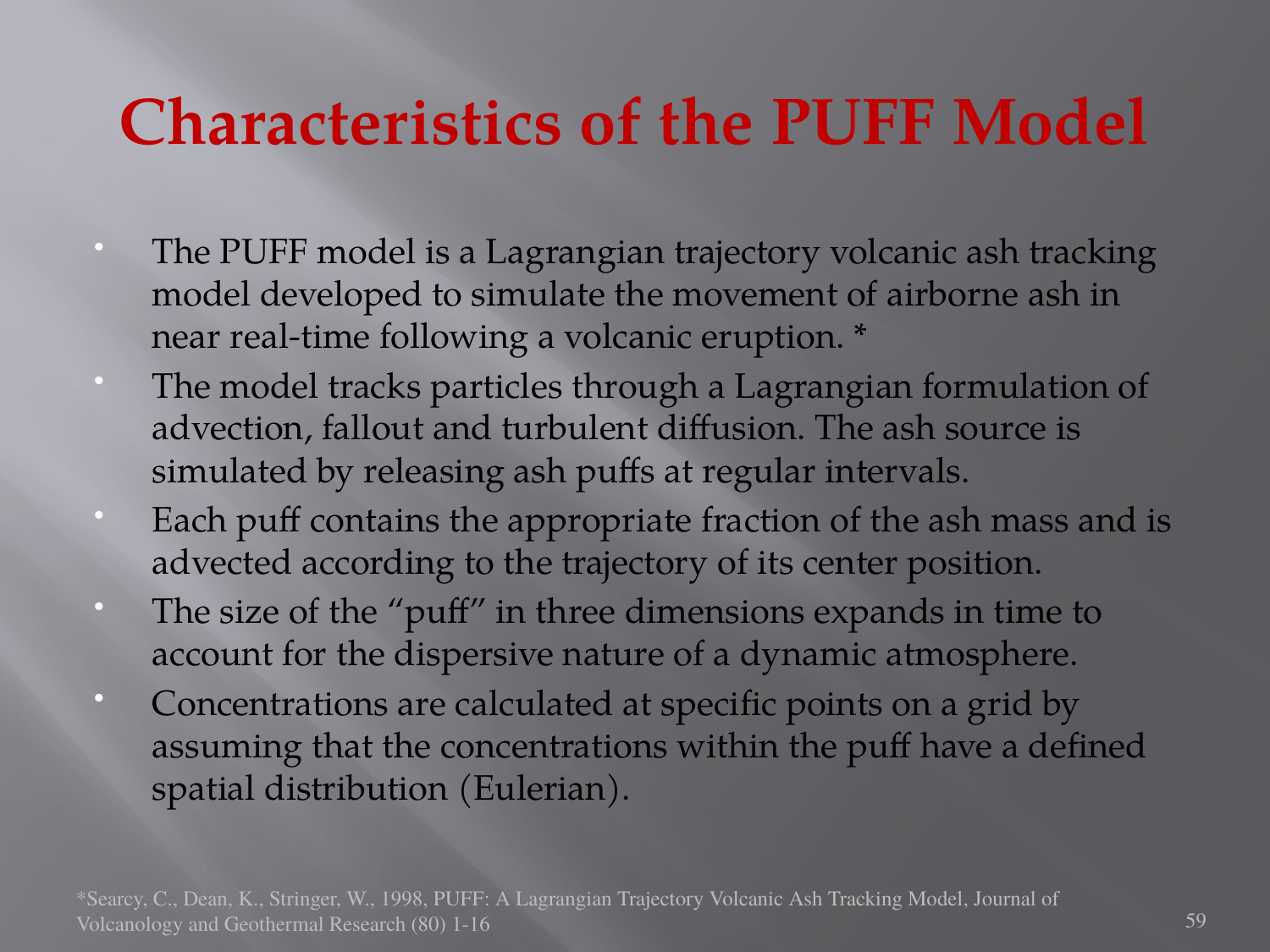

# Characteristics of the PUFF Model
The PUFF model is a Lagrangian trajectory volcanic ash tracking model developed to simulate the movement of airborne ash in near real-time following a volcanic eruption. *
The model tracks particles through a Lagrangian formulation of advection, fallout and turbulent diffusion. The ash source is simulated by releasing ash puffs at regular intervals.
Each puff contains the appropriate fraction of the ash mass and is advected according to the trajectory of its center position.
The size of the “puff” in three dimensions expands in time to account for the dispersive nature of a dynamic atmosphere.
Concentrations are calculated at specific points on a grid by assuming that the concentrations within the puff have a defined spatial distribution (Eulerian).

*Searcy, C., Dean, K., Stringer, W., 1998, PUFF: A Lagrangian Trajectory Volcanic Ash Tracking Model, Journal of Volcanology and Geothermal Research (80) 1-16
59